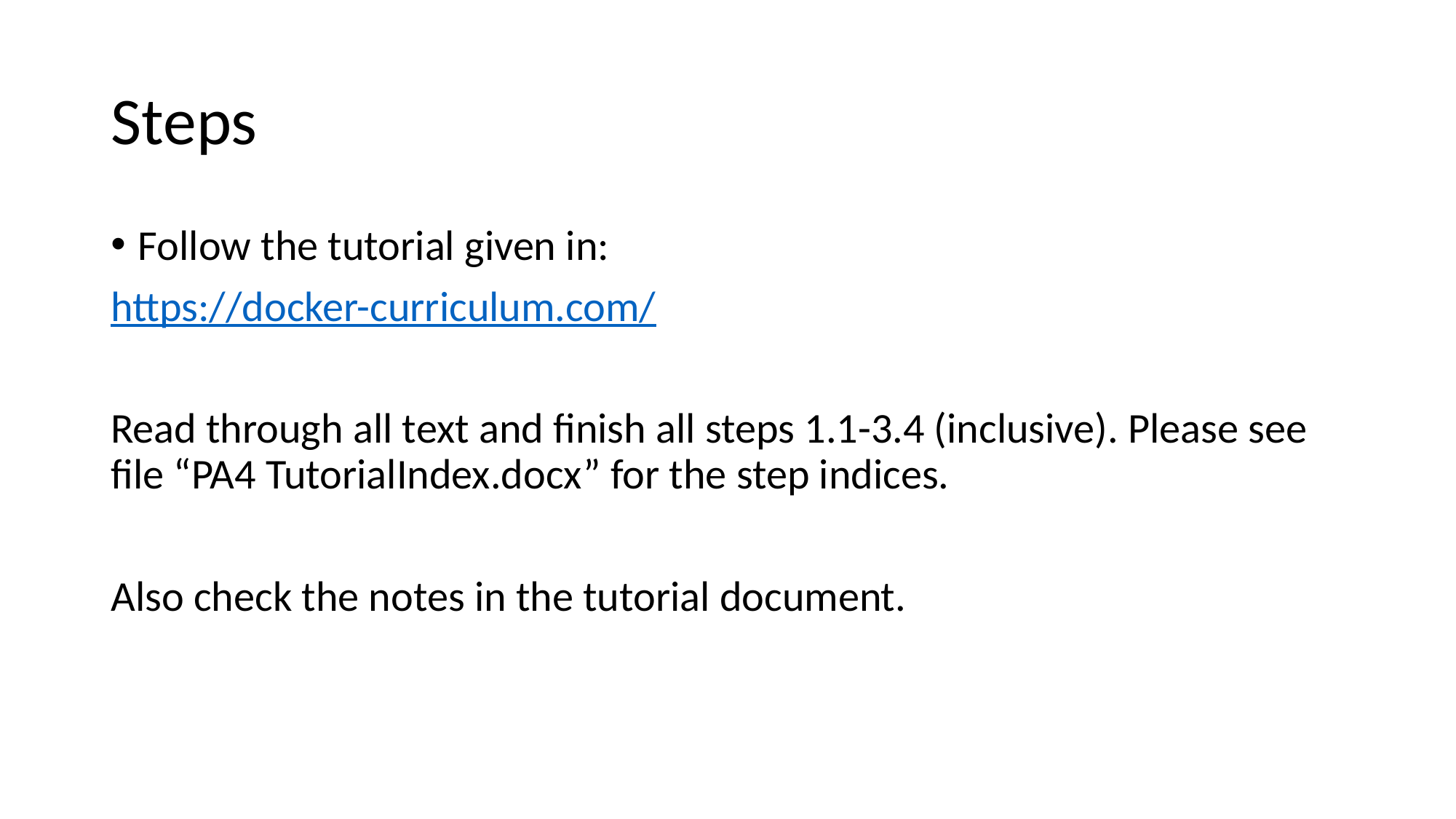

# Steps
Follow the tutorial given in:
https://docker-curriculum.com/

Read through all text and finish all steps 1.1-3.4 (inclusive). Please see file “PA4 TutorialIndex.docx” for the step indices.

Also check the notes in the tutorial document.